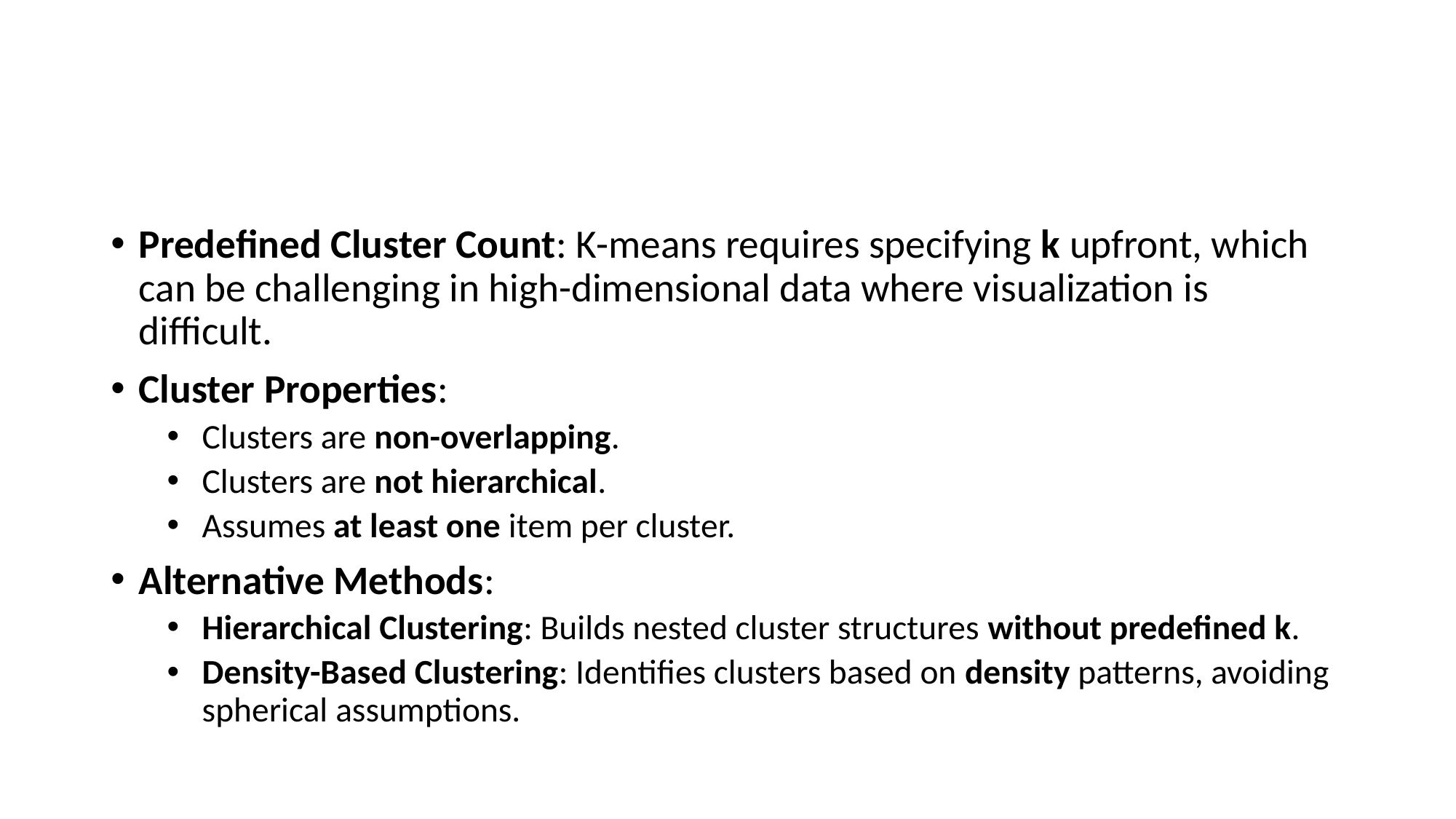

#
Predefined Cluster Count: K-means requires specifying k upfront, which can be challenging in high-dimensional data where visualization is difficult.
Cluster Properties:
Clusters are non-overlapping.
Clusters are not hierarchical.
Assumes at least one item per cluster.
Alternative Methods:
Hierarchical Clustering: Builds nested cluster structures without predefined k.
Density-Based Clustering: Identifies clusters based on density patterns, avoiding spherical assumptions.